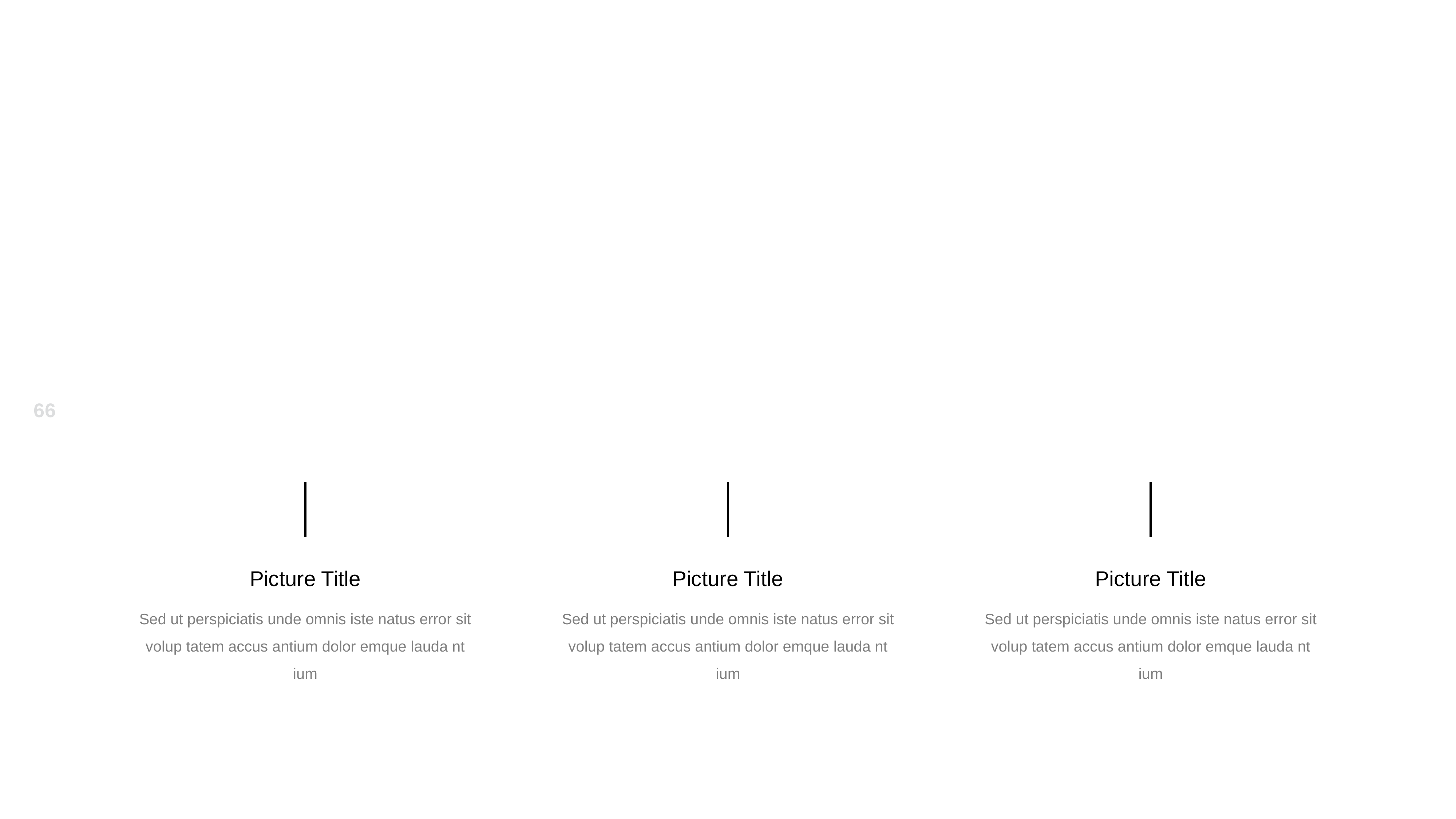

Picture Title
Sed ut perspiciatis unde omnis iste natus error sit volup tatem accus antium dolor emque lauda nt ium
Picture Title
Sed ut perspiciatis unde omnis iste natus error sit volup tatem accus antium dolor emque lauda nt ium
Picture Title
Sed ut perspiciatis unde omnis iste natus error sit volup tatem accus antium dolor emque lauda nt ium